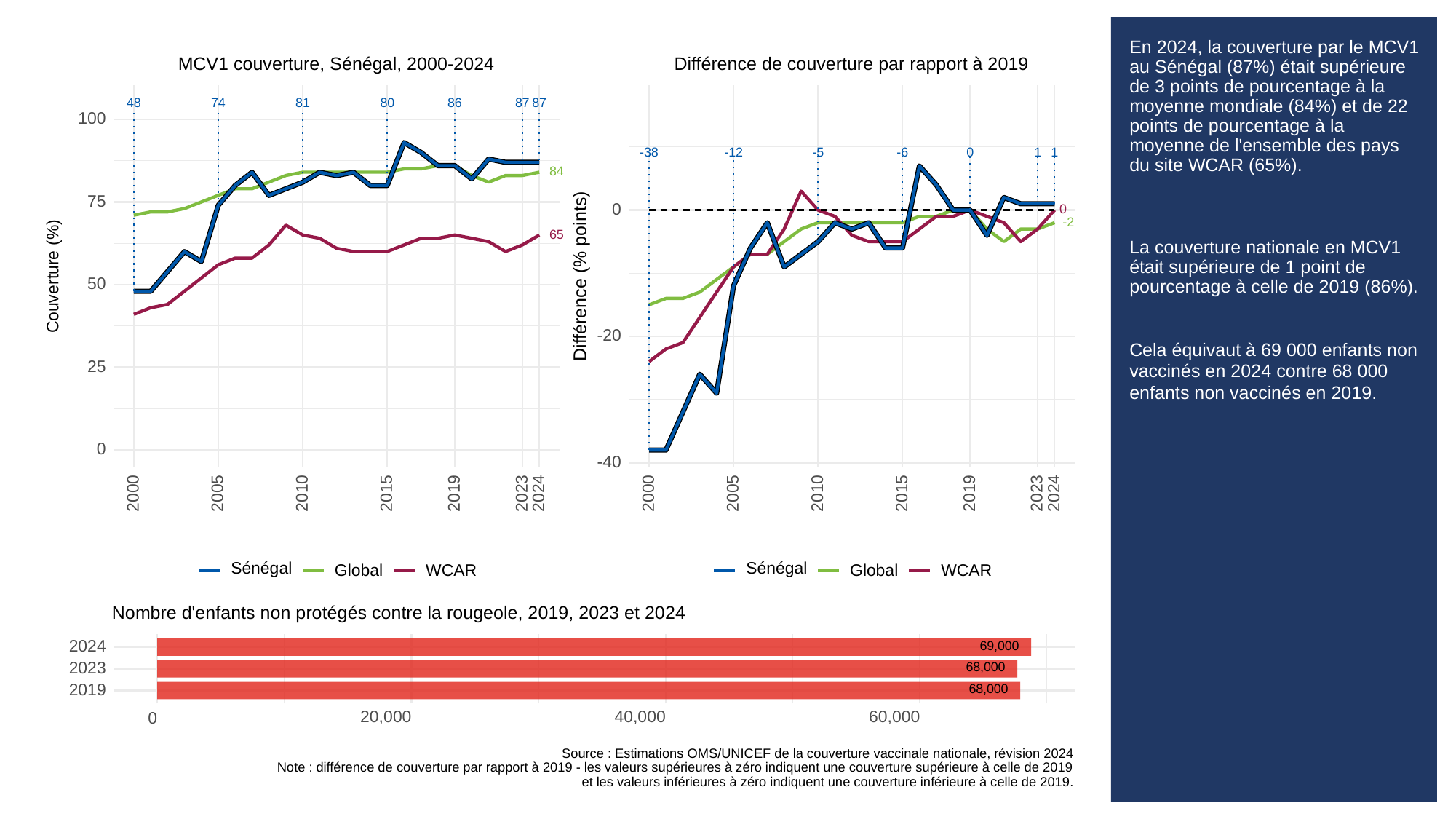

# En 2024, la couverture par le MCV1 au Sénégal (87%) était supérieure de 3 points de pourcentage à la moyenne mondiale (84%) et de 22 points de pourcentage à la moyenne de l'ensemble des pays du site WCAR (65%).

La couverture nationale en MCV1 était supérieure de 1 point de pourcentage à celle de 2019 (86%).

Cela équivaut à 69 000 enfants non vaccinés en 2024 contre 68 000 enfants non vaccinés en 2019.

MCV1 couverture, Sénégal, 2000-2024
Différence de couverture par rapport à 2019

48
81
80
86
87
87
74

100

-38
-6
0
-12
1
1
-5

84

75

0
0

-2

65

Différence (% points)
Couverture (%)

50

-20

25

0

-40

2023
2023
2000
2005
2010
2015
2019
2024
2000
2005
2010
2015
2019
2024
Sénégal
Sénégal
Global
WCAR
Global
WCAR

Nombre d'enfants non protégés contre la rougeole, 2019, 2023 et 2024

69,000
2024

68,000
2023

68,000
2019

20,000
40,000
60,000
0
Source : Estimations OMS/UNICEF de la couverture vaccinale nationale, révision 2024
Note : différence de couverture par rapport à 2019 - les valeurs supérieures à zéro indiquent une couverture supérieure à celle de 2019
et les valeurs inférieures à zéro indiquent une couverture inférieure à celle de 2019.